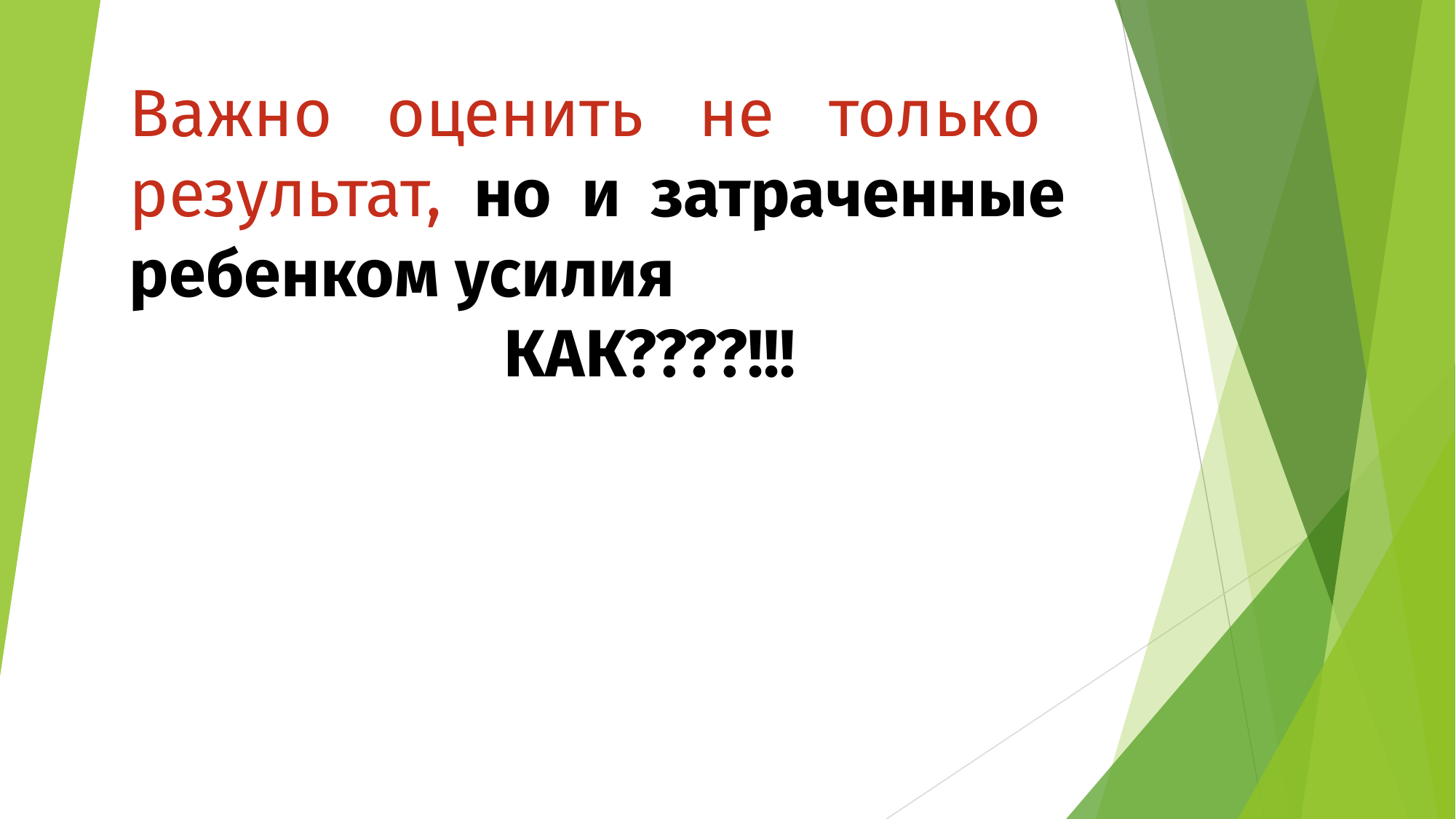

Важно оценить не только  результат, но и затраченные  ребенком усилия
КАК????!!!